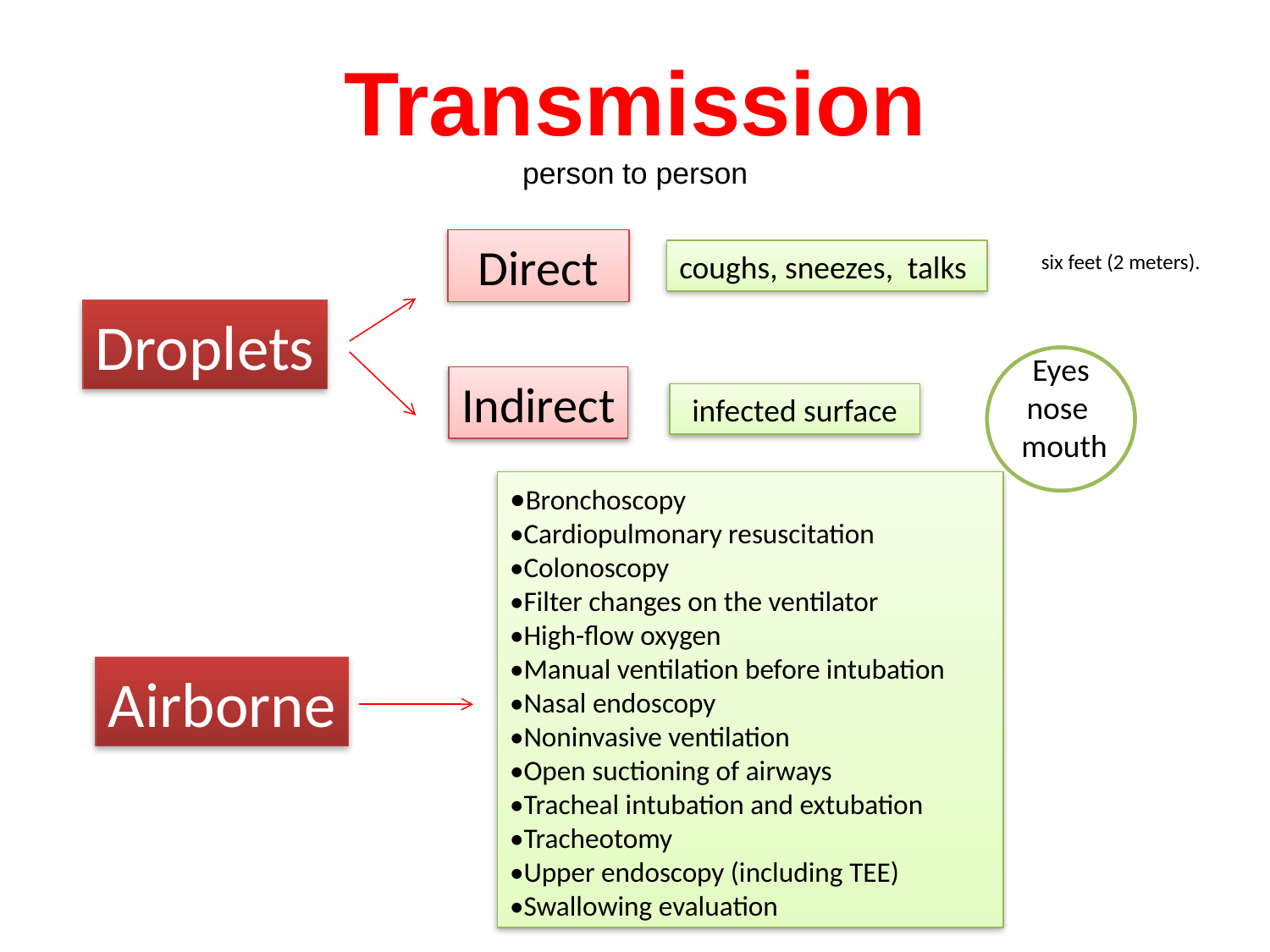

# Transmission person to person
Direct
coughs, sneezes,  talks
six feet (2 meters).
Droplets
Eyes
nose
 mouth

Indirect
infected surface
•Bronchoscopy
•Cardiopulmonary resuscitation
•Colonoscopy
•Filter changes on the ventilator
•High-flow oxygen
•Manual ventilation before intubation
•Nasal endoscopy
•Noninvasive ventilation
•Open suctioning of airways
•Tracheal intubation and extubation
•Tracheotomy
•Upper endoscopy (including TEE)
•Swallowing evaluation
Airborne